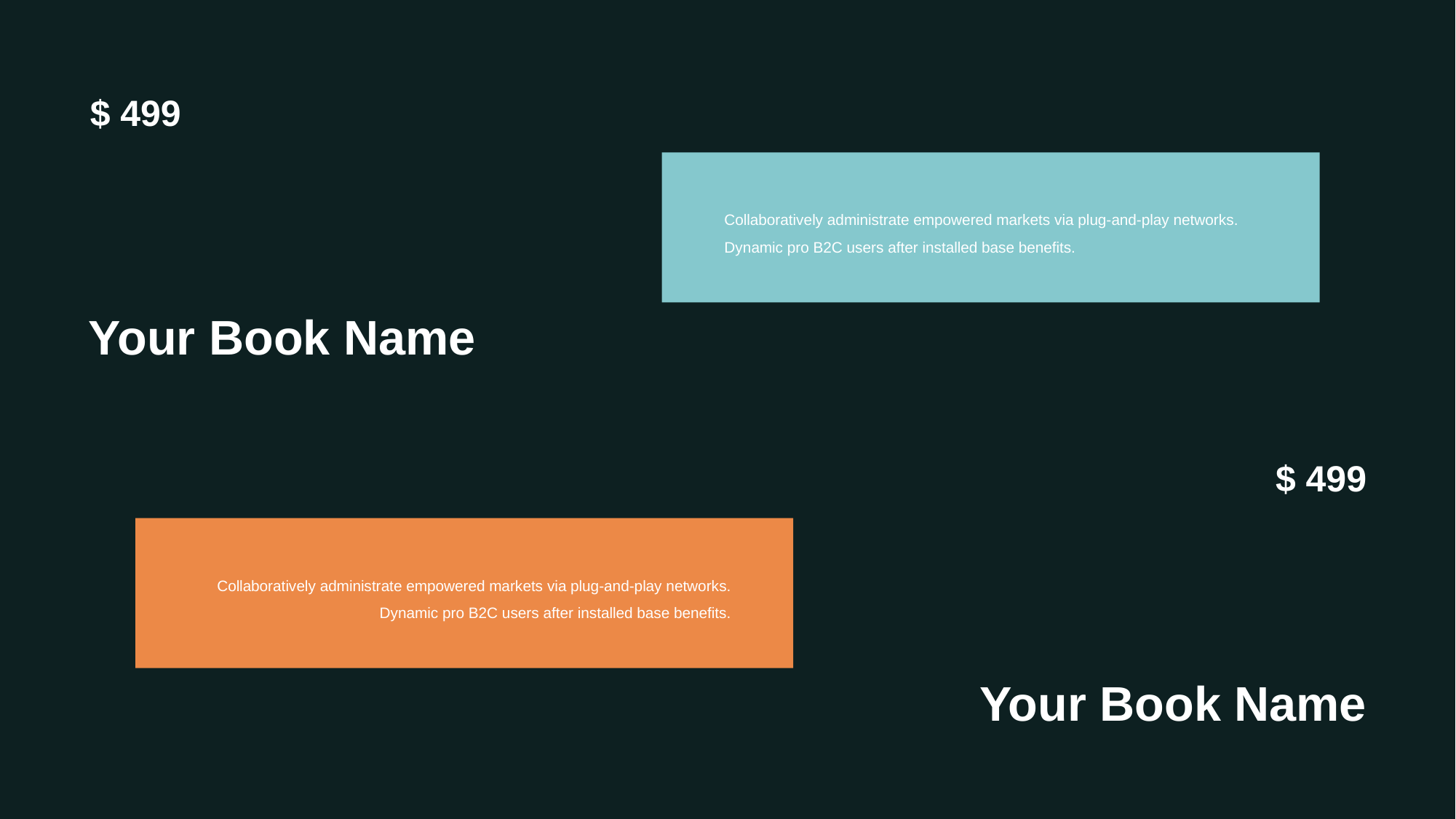

$ 499

Collaboratively administrate empowered markets via plug-and-play networks. Dynamic pro B2C users after installed base benefits.
Your Book Name

$ 499

Collaboratively administrate empowered markets via plug-and-play networks. Dynamic pro B2C users after installed base benefits.
Your Book Name